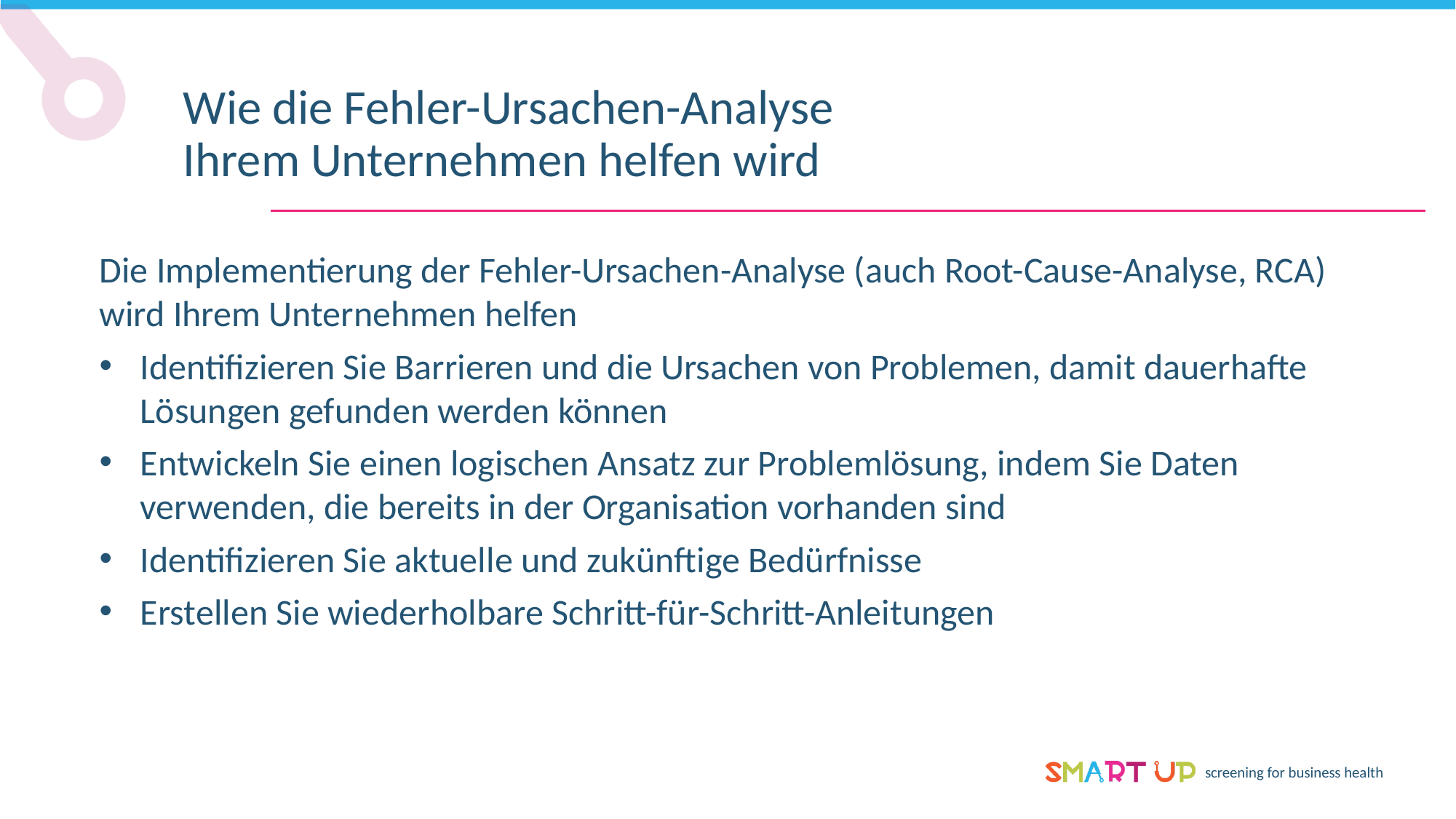

Wie die Fehler-Ursachen-Analyse Ihrem Unternehmen helfen wird
Die Implementierung der Fehler-Ursachen-Analyse (auch Root-Cause-Analyse, RCA) wird Ihrem Unternehmen helfen
Identifizieren Sie Barrieren und die Ursachen von Problemen, damit dauerhafte Lösungen gefunden werden können
Entwickeln Sie einen logischen Ansatz zur Problemlösung, indem Sie Daten verwenden, die bereits in der Organisation vorhanden sind
Identifizieren Sie aktuelle und zukünftige Bedürfnisse
Erstellen Sie wiederholbare Schritt-für-Schritt-Anleitungen